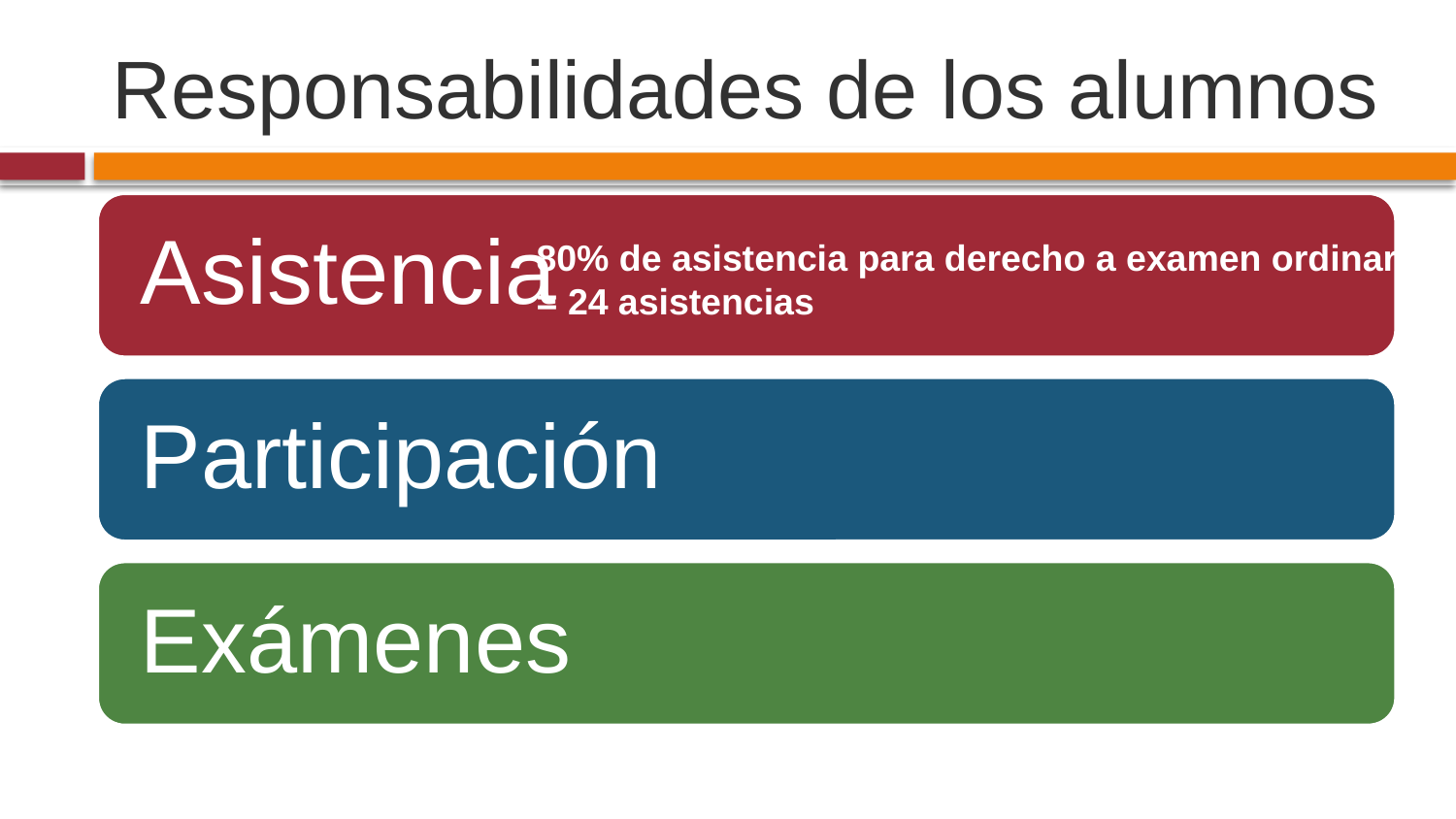

# Responsabilidades de los alumnos
Asistencia
Participación
Exámenes
80% de asistencia para derecho a examen ordinario
= 24 asistencias